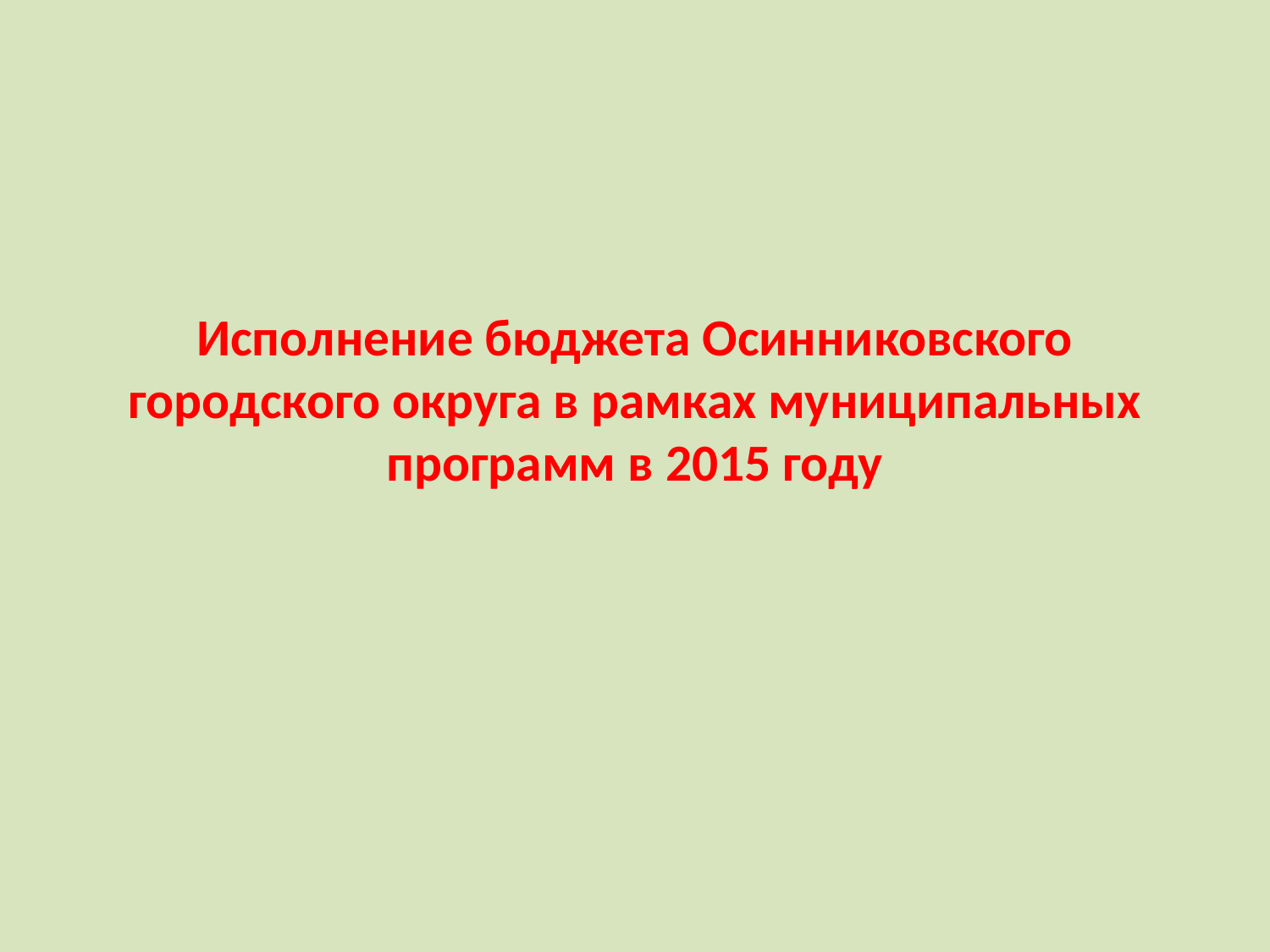

# Исполнение бюджета Осинниковского городского округа в рамках муниципальных программ в 2015 году